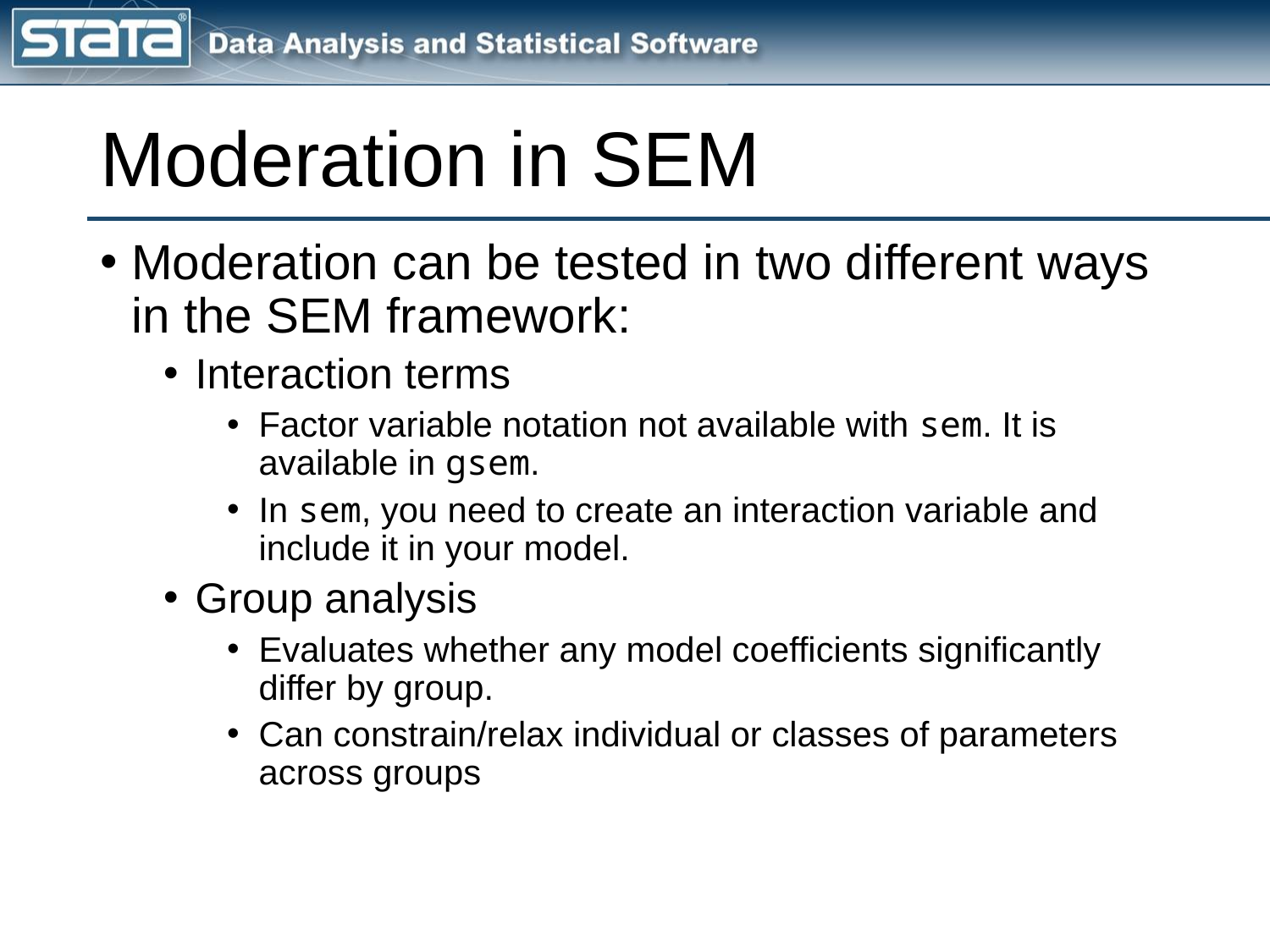

# Moderation in SEM
Moderation can be tested in two different ways in the SEM framework:
Interaction terms
Factor variable notation not available with sem. It is available in gsem.
In sem, you need to create an interaction variable and include it in your model.
Group analysis
Evaluates whether any model coefficients significantly differ by group.
Can constrain/relax individual or classes of parameters across groups